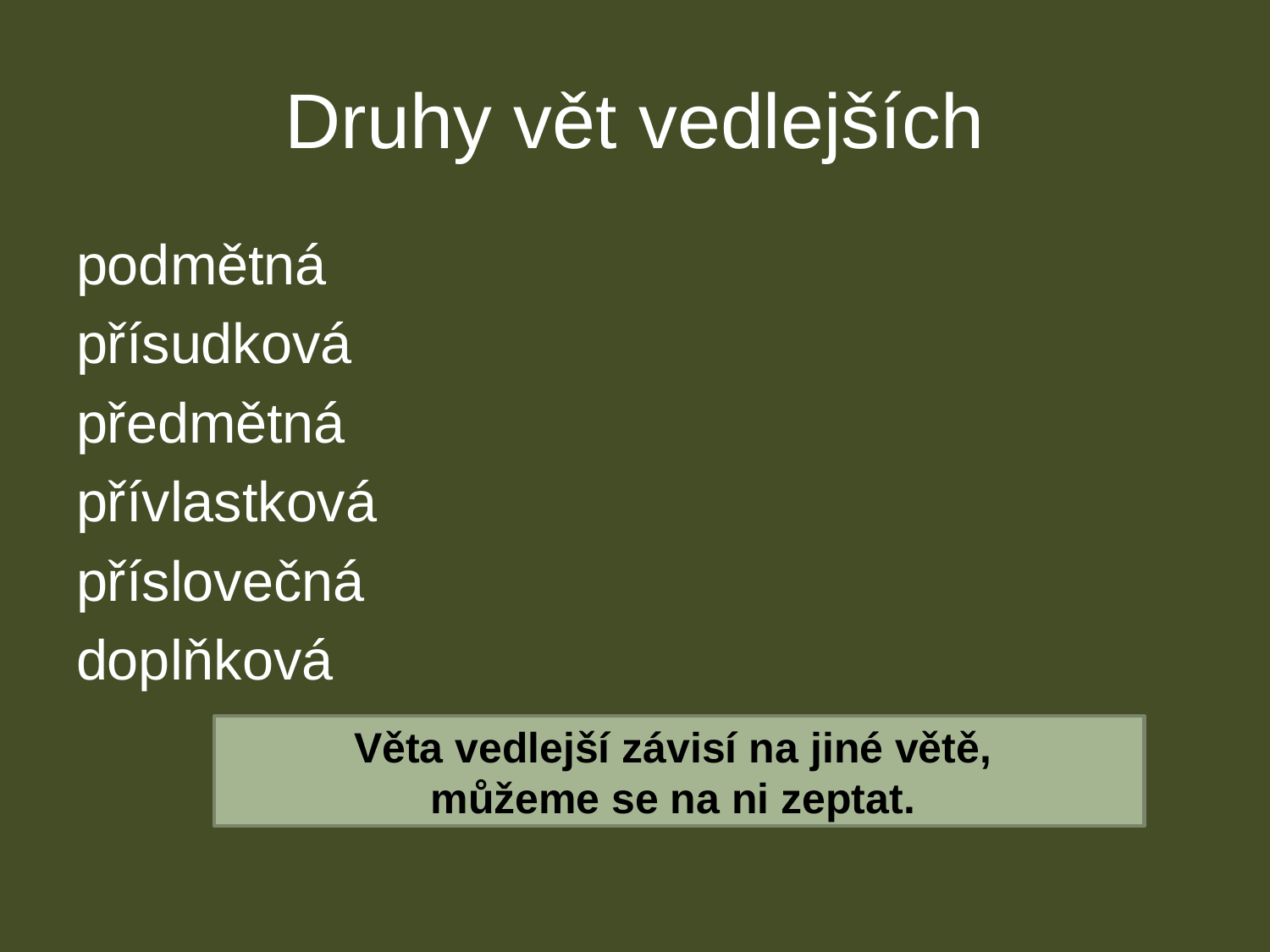

# Druhy vět vedlejších
podmětná
přísudková
předmětná
přívlastková
příslovečná
doplňková
Věta vedlejší závisí na jiné větě,
můžeme se na ni zeptat.